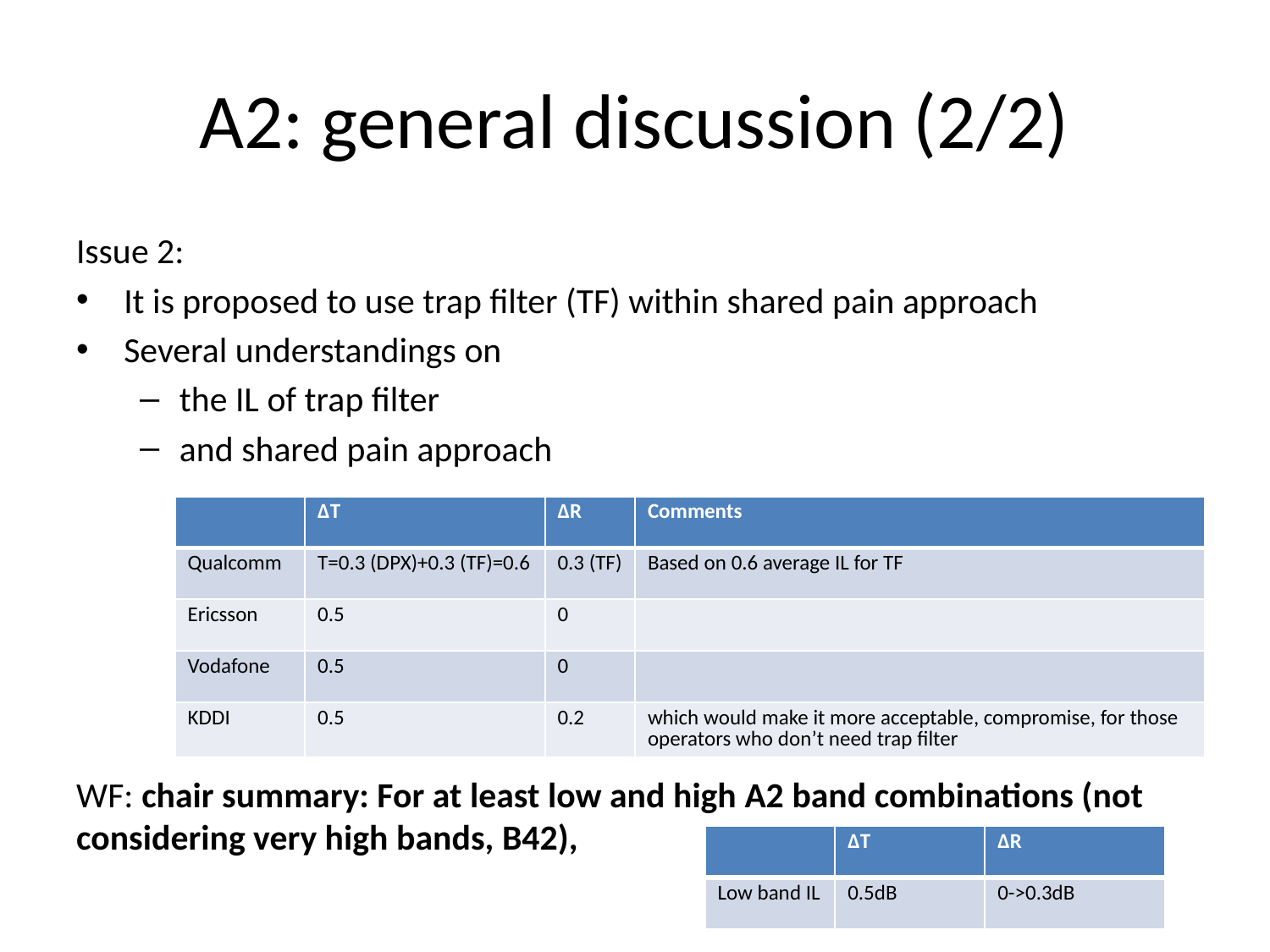

# A2: general discussion (2/2)
Issue 2:
It is proposed to use trap filter (TF) within shared pain approach
Several understandings on
the IL of trap filter
and shared pain approach

WF: chair summary: For at least low and high A2 band combinations (not considering very high bands, B42),

|  | ∆T | ∆R | Comments |
| --- | --- | --- | --- |
| Qualcomm | T=0.3 (DPX)+0.3 (TF)=0.6 | 0.3 (TF) | Based on 0.6 average IL for TF |
| Ericsson | 0.5 | 0 |  |
| Vodafone | 0.5 | 0 |  |
| KDDI | 0.5 | 0.2 | which would make it more acceptable, compromise, for those operators who don’t need trap filter |
|  | ∆T | ∆R |
| --- | --- | --- |
| Low band IL | 0.5dB | 0->0.3dB |